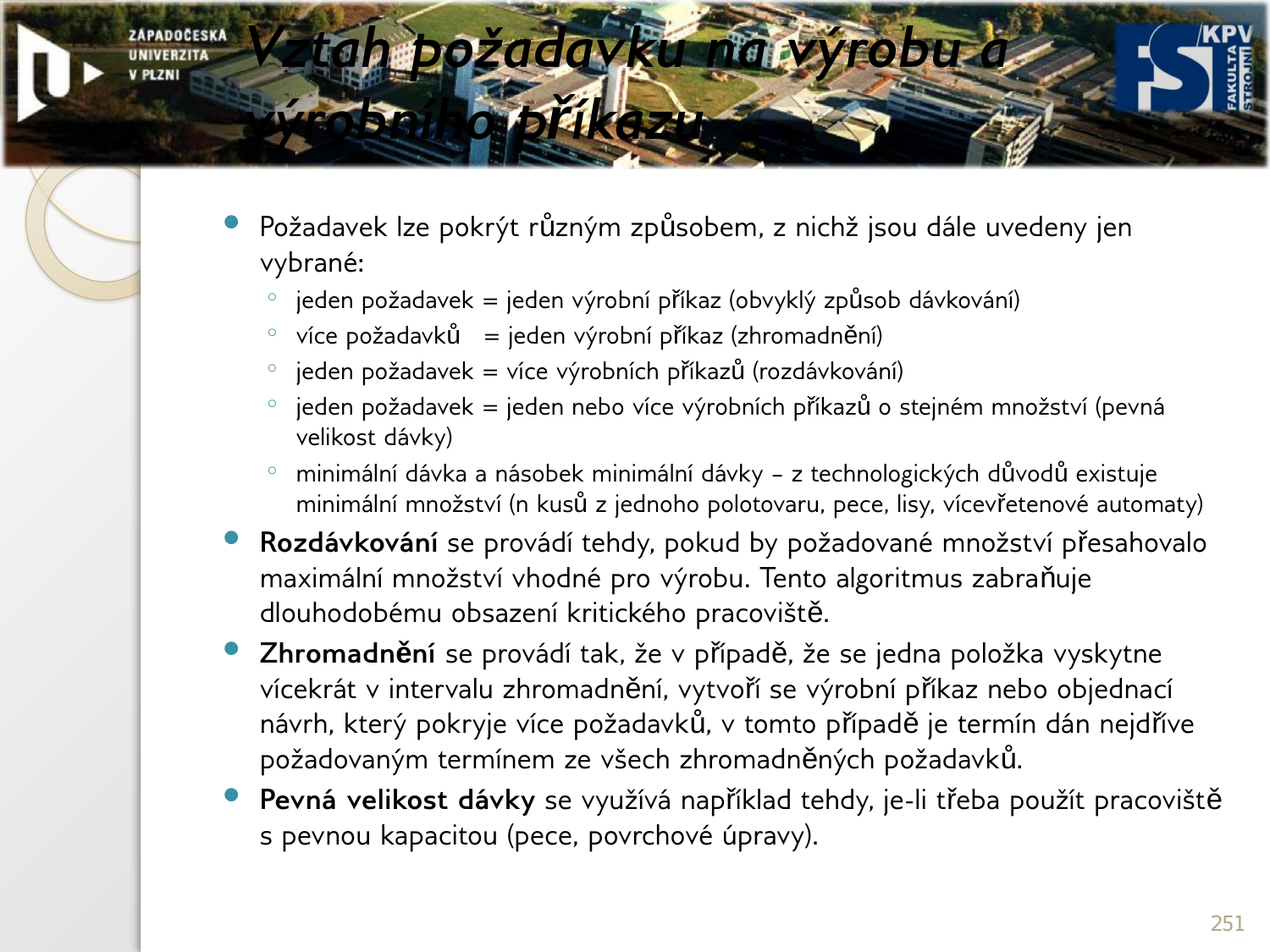

# Vztah požadavku na výrobu a výrobního příkazu
Požadavek lze pokrýt různým způsobem, z nichž jsou dále uvedeny jen vybrané:
jeden požadavek = jeden výrobní příkaz (obvyklý způsob dávkování)
více požadavků   = jeden výrobní příkaz (zhromadnění)
jeden požadavek = více výrobních příkazů (rozdávkování)
jeden požadavek = jeden nebo více výrobních příkazů o stejném množství (pevná velikost dávky)
minimální dávka a násobek minimální dávky – z technologických důvodů existuje minimální množství (n kusů z jednoho polotovaru, pece, lisy, vícevřetenové automaty)
Rozdávkování se provádí tehdy, pokud by požadované množství přesahovalo maximální množství vhodné pro výrobu. Tento algoritmus zabraňuje dlouhodobému obsazení kritického pracoviště.
Zhromadnění se provádí tak, že v případě, že se jedna položka vyskytne vícekrát v intervalu zhromadnění, vytvoří se výrobní příkaz nebo objednací návrh, který pokryje více požadavků, v tomto případě je termín dán nejdříve požadovaným termínem ze všech zhromadněných požadavků.
Pevná velikost dávky se využívá například tehdy, je-li třeba použít pracoviště s pevnou kapacitou (pece, povrchové úpravy).
251